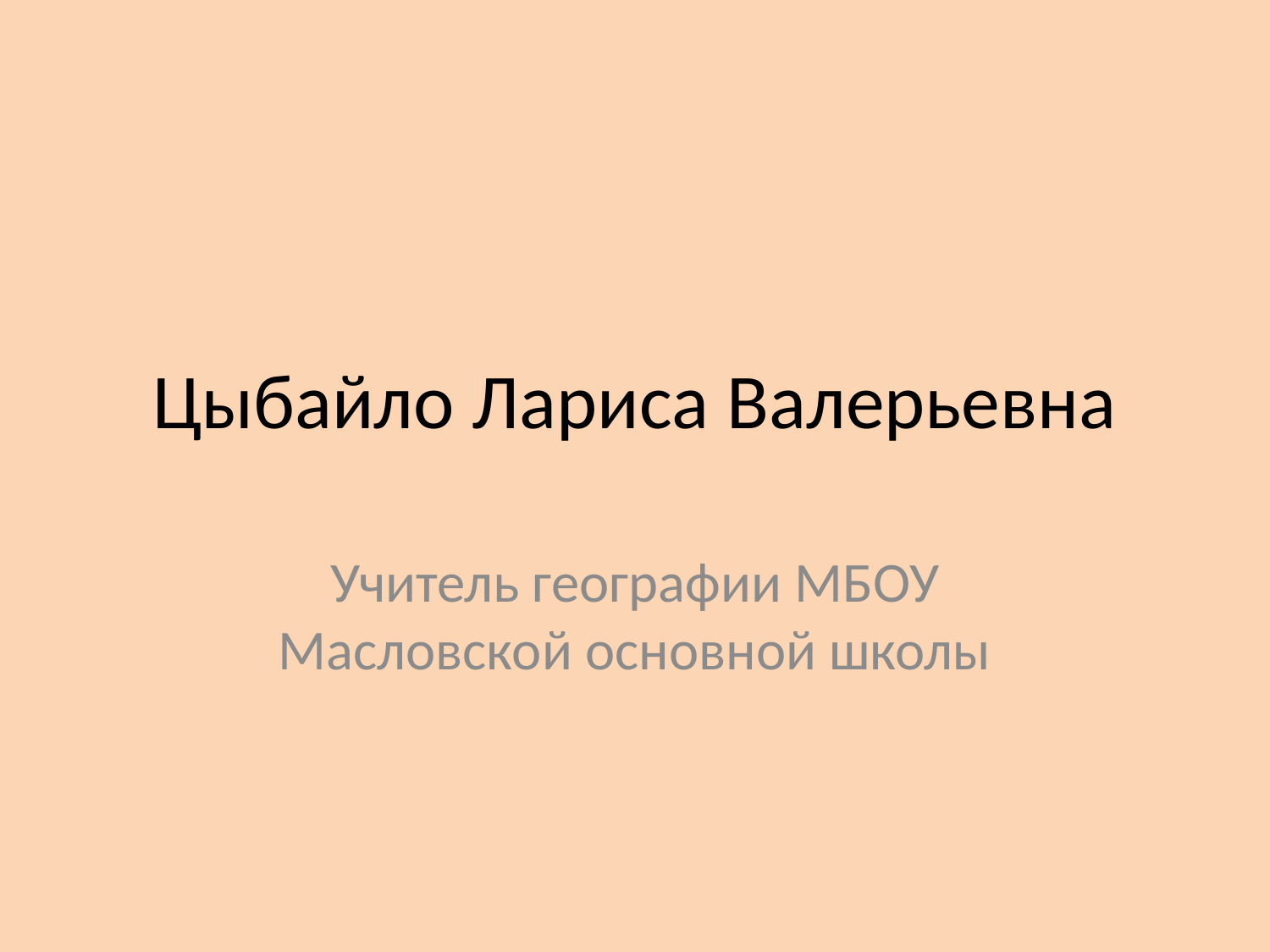

# Цыбайло Лариса Валерьевна
Учитель географии МБОУ Масловской основной школы